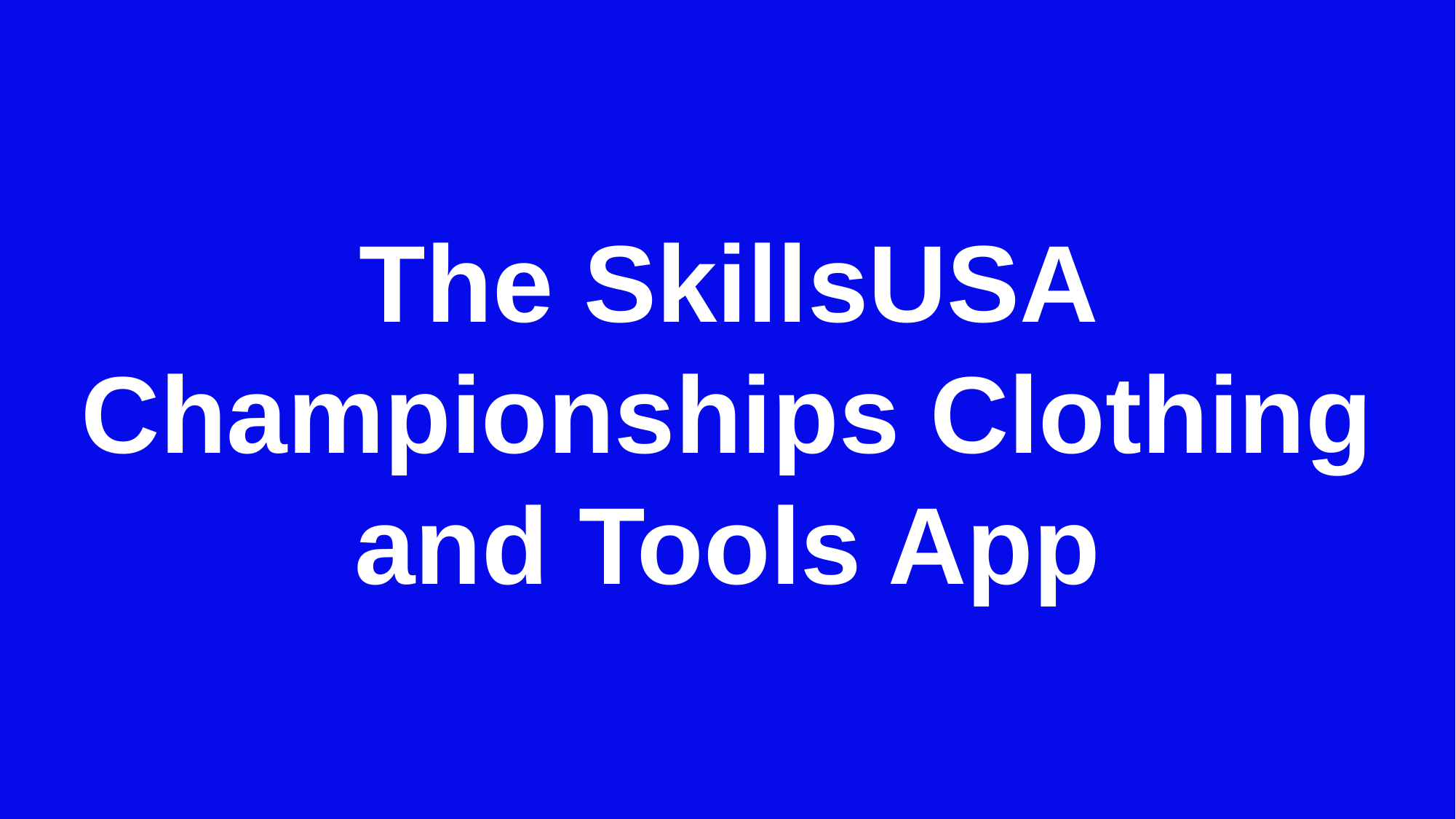

The SkillsUSA Championships Clothing and Tools App